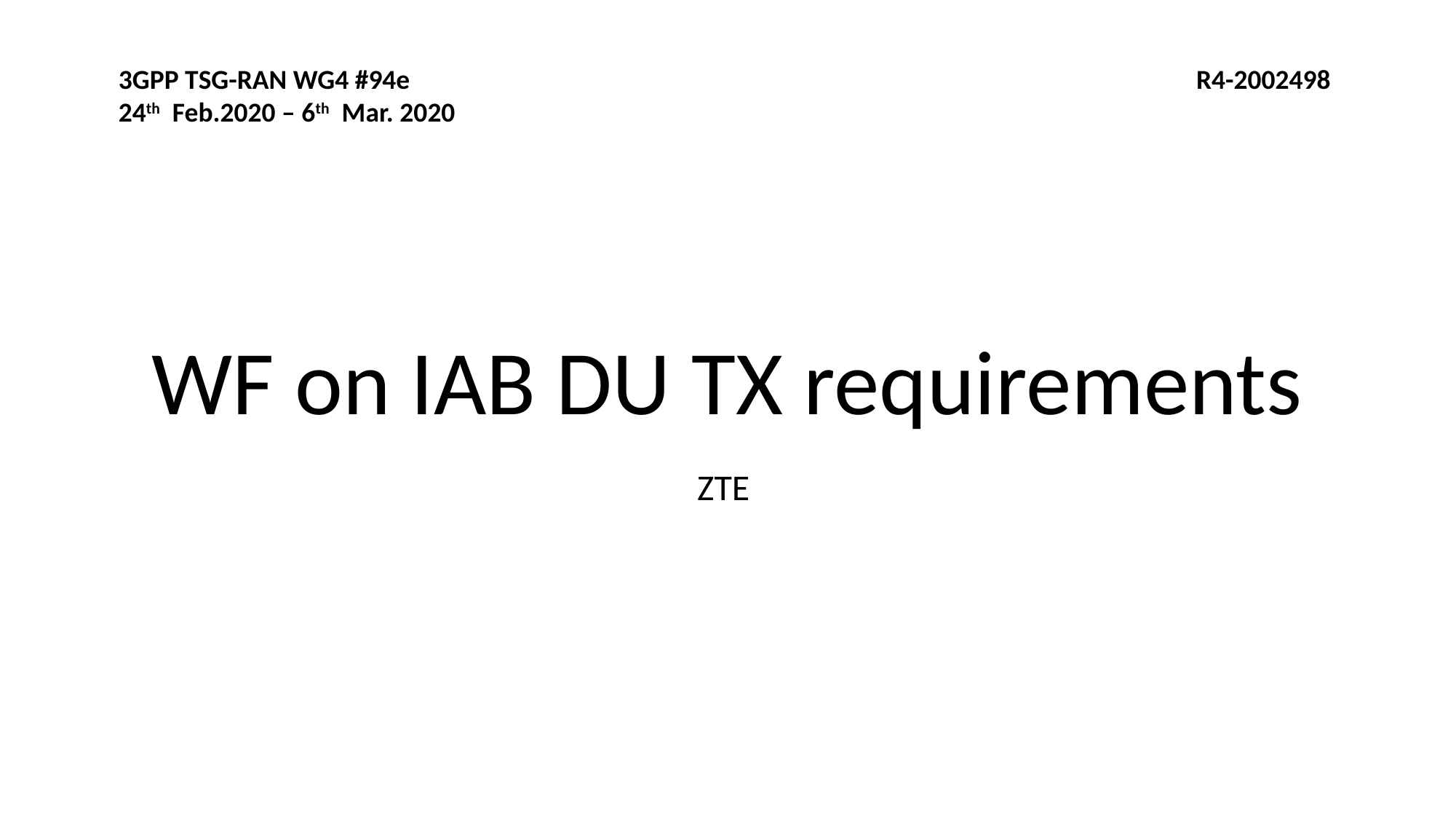

R4-2002498
3GPP TSG-RAN WG4 #94e
24th  Feb.2020 – 6th  Mar. 2020
# WF on IAB DU TX requirements
ZTE
1